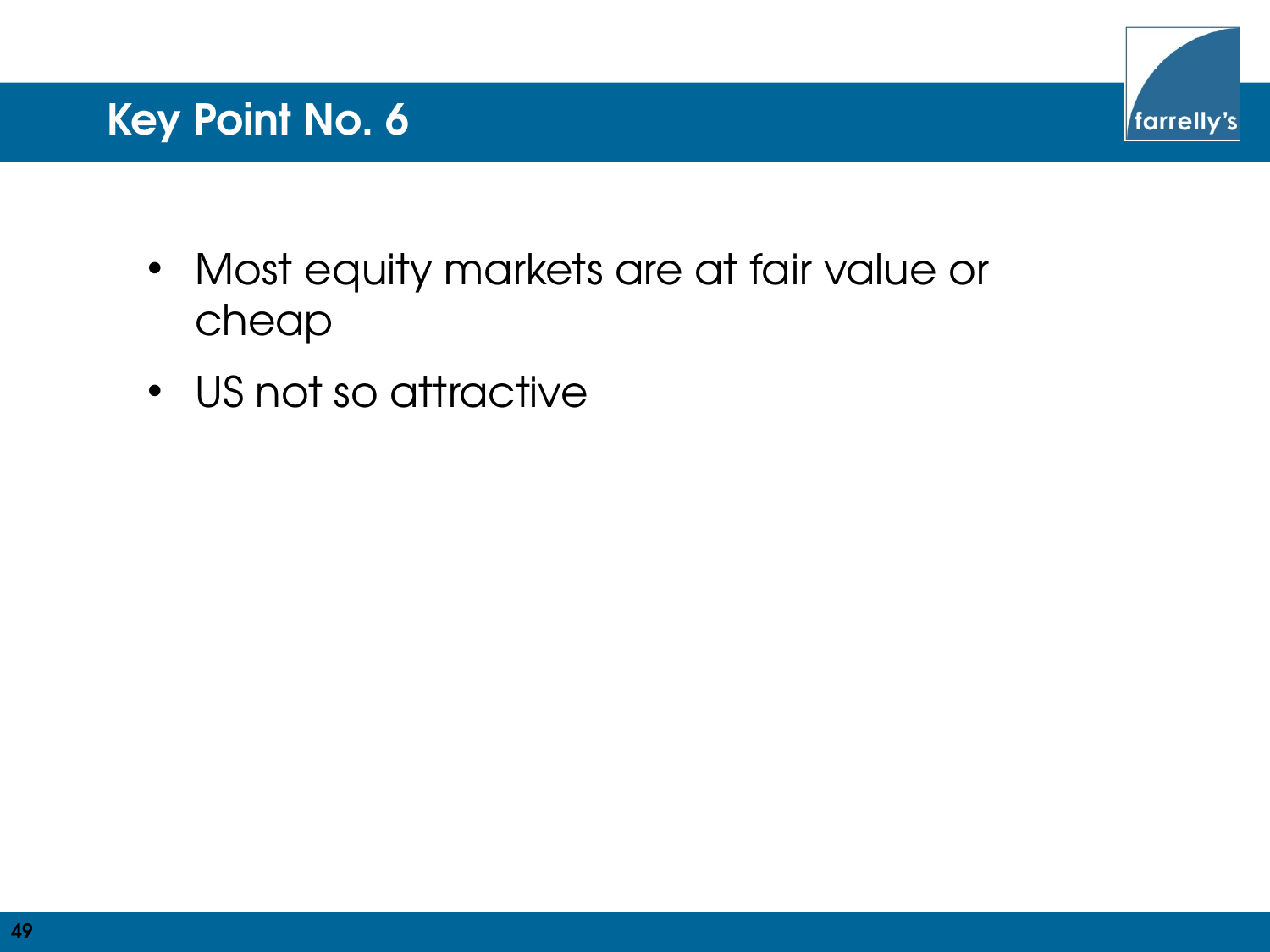

Key Point No. 6
Most equity markets are at fair value or cheap
US not so attractive
49